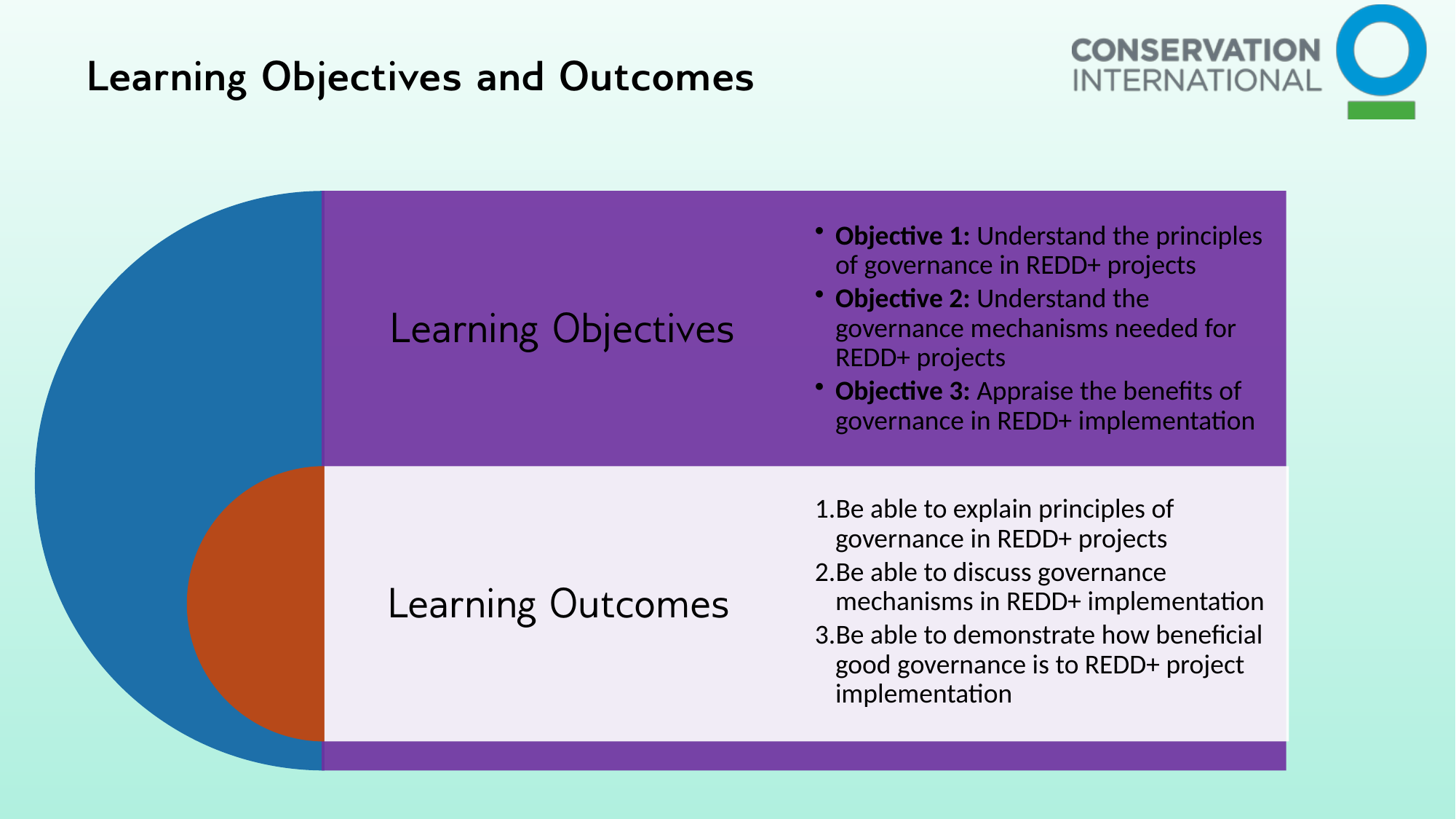

Learning Objectives and Outcomes
Learning Objectives
Learning Outcomes
Objective 1: Understand the principles of governance in REDD+ projects
Objective 2: Understand the governance mechanisms needed for REDD+ projects
Objective 3: Appraise the benefits of governance in REDD+ implementation
Be able to explain principles of governance in REDD+ projects
Be able to discuss governance mechanisms in REDD+ implementation
Be able to demonstrate how beneficial good governance is to REDD+ project implementation